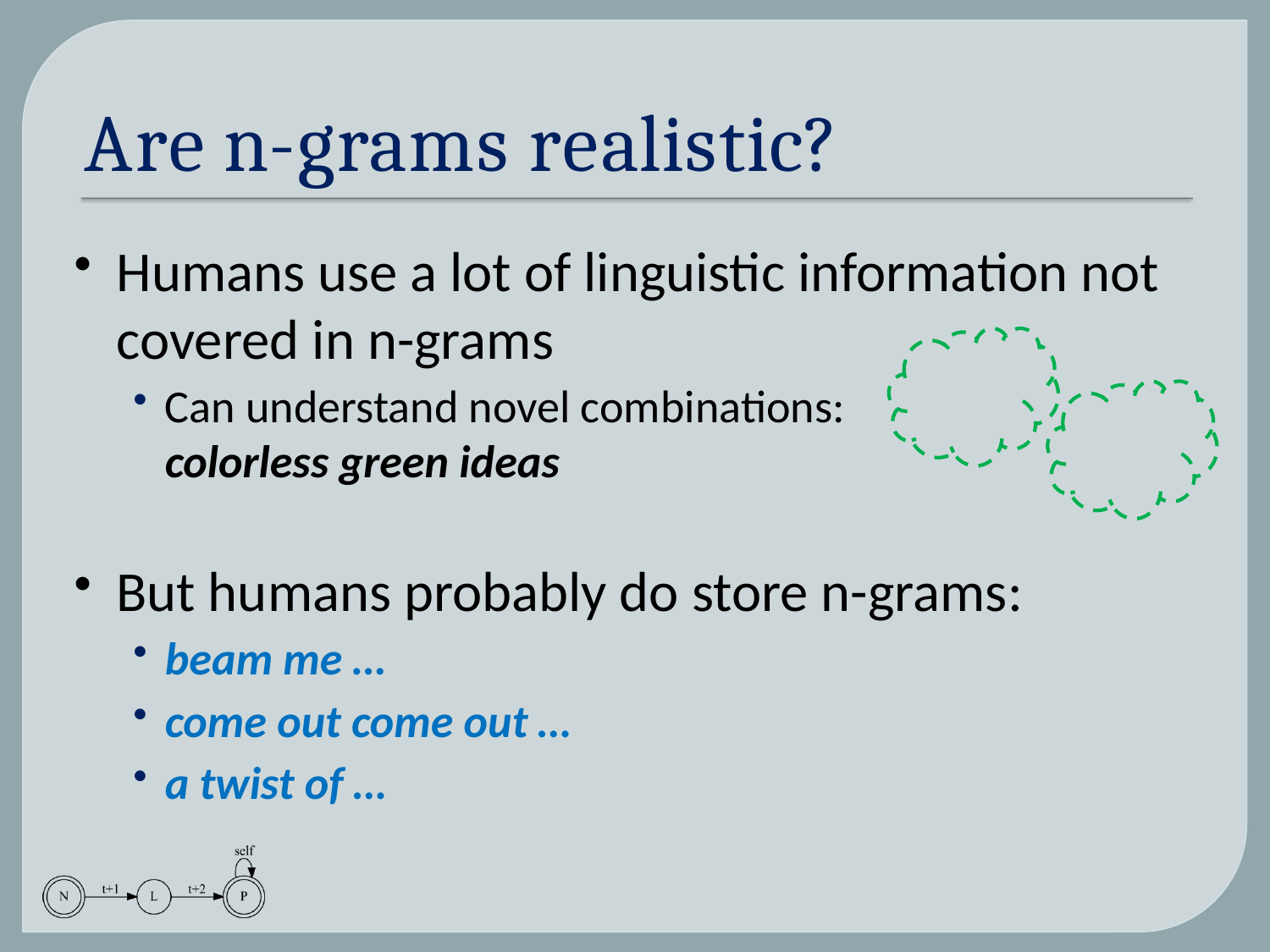

# Are n-grams realistic?
Humans use a lot of linguistic information not covered in n-grams
Can understand novel combinations:
colorless green ideas

But humans probably do store n-grams:
beam me …
come out come out …
a twist of …